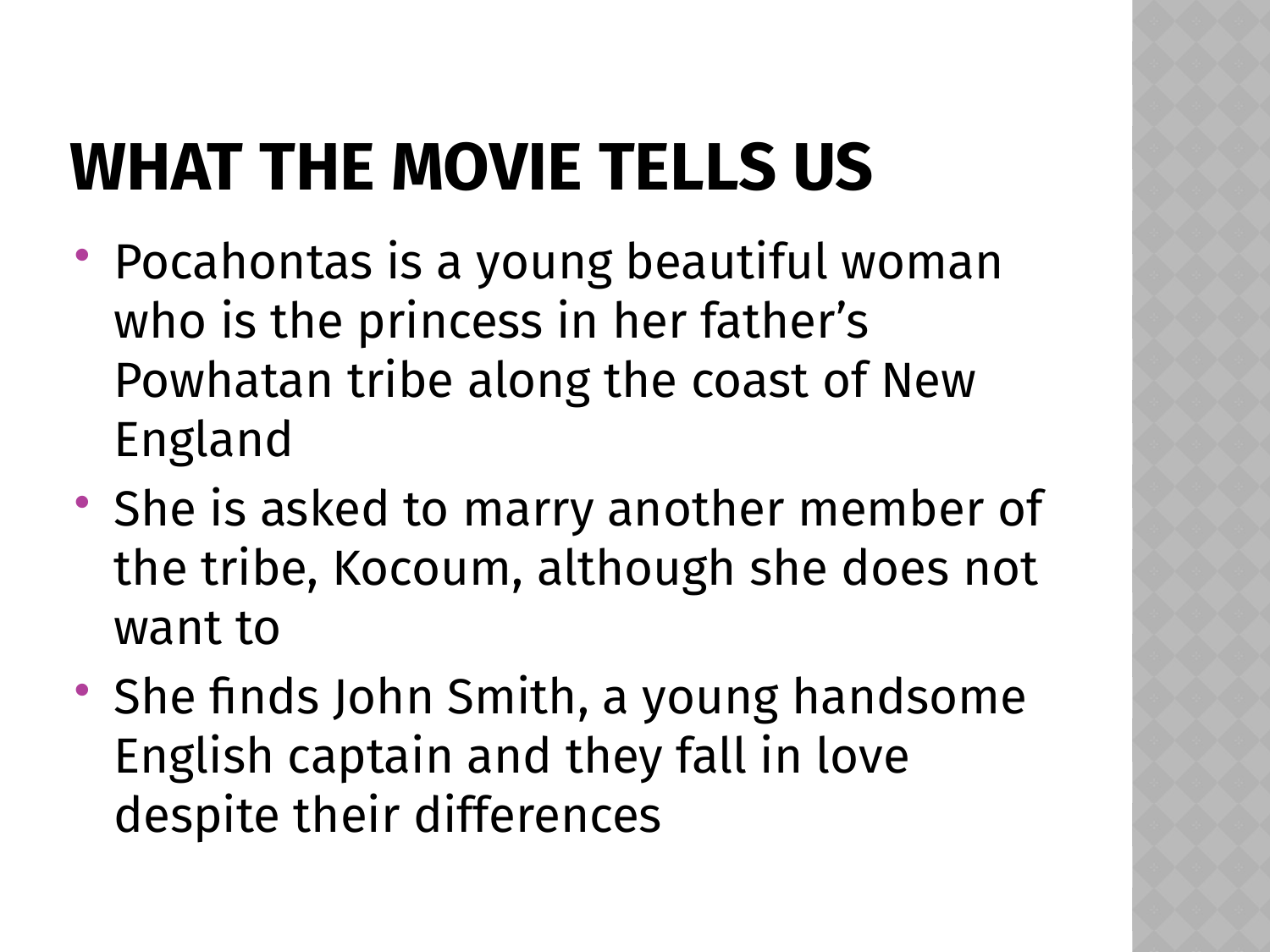

# What the movie tells us
Pocahontas is a young beautiful woman who is the princess in her father’s Powhatan tribe along the coast of New England
She is asked to marry another member of the tribe, Kocoum, although she does not want to
She finds John Smith, a young handsome English captain and they fall in love despite their differences